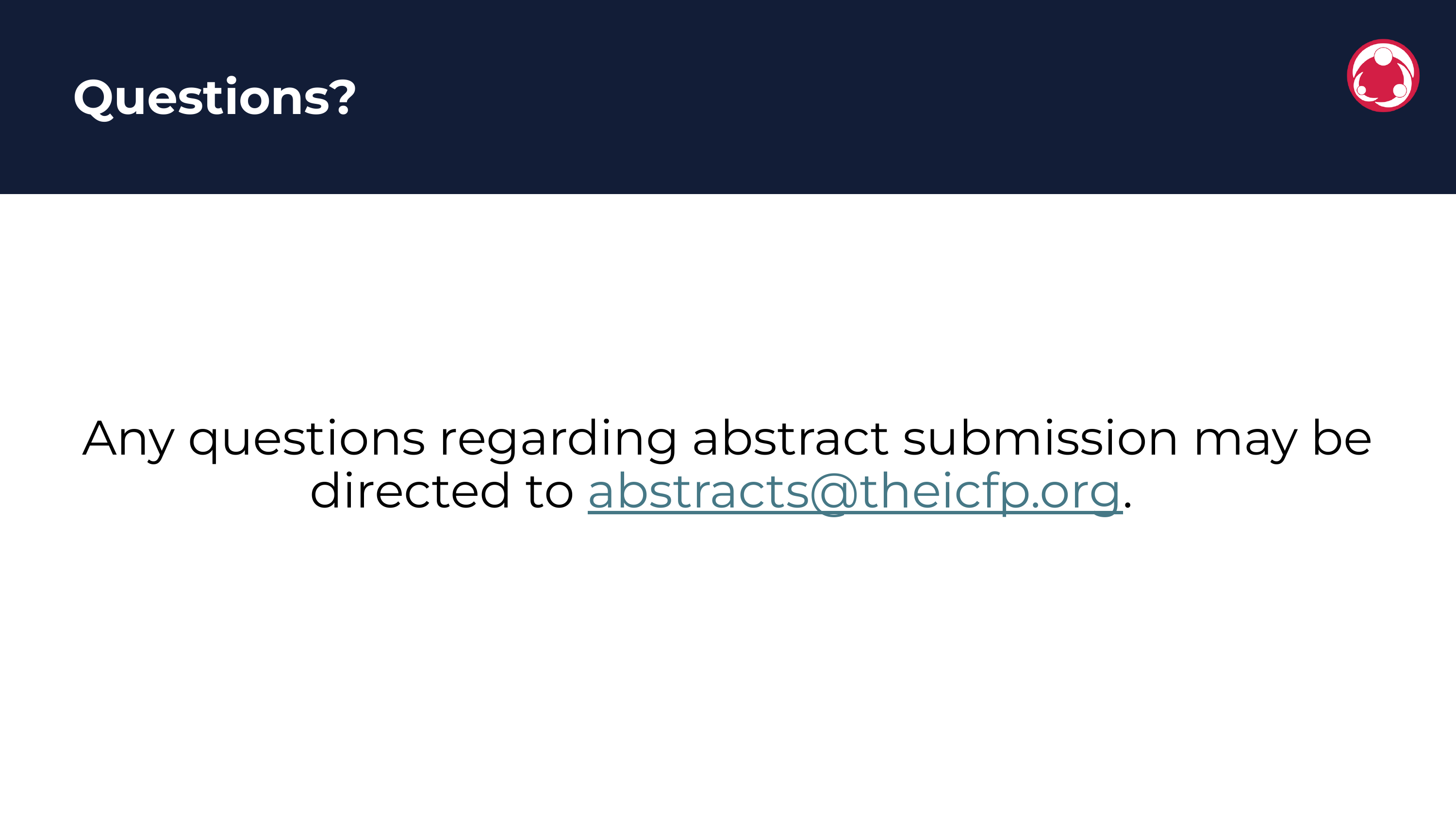

Questions?
Any questions regarding abstract submission may be directed to abstracts@theicfp.org.